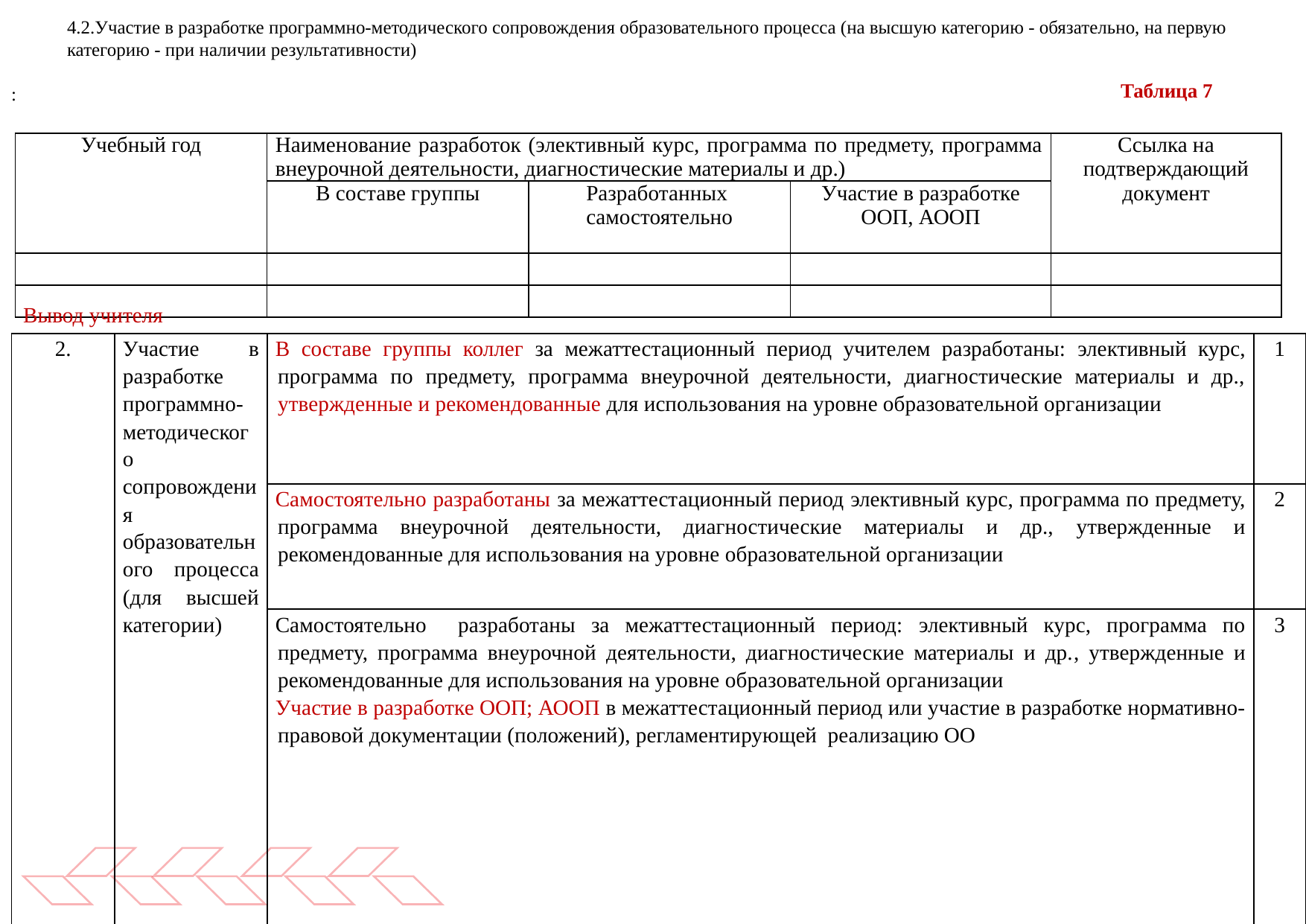

4.2.Участие в разработке программно-методического сопровождения образовательного процесса (на высшую категорию - обязательно, на первую категорию - при наличии результативности)

:
Таблица 7
| Учебный год | Наименование разработок (элективный курс, программа по предмету, программа внеурочной деятельности, диагностические материалы и др.) |  |  | Ссылка на подтверждающий документ |
| --- | --- | --- | --- | --- |
|  | В составе группы | Разработанных самостоятельно | Участие в разработке ООП, АООП |  |
|  |  |  |  |  |
|  |  |  |  |  |
Вывод учителя
| 2. | Участие в разработке программно-методического сопровождения образовательного процесса (для высшей категории) | В составе группы коллег за межаттестационный период учителем разработаны: элективный курс, программа по предмету, программа внеурочной деятельности, диагностические материалы и др., утвержденные и рекомендованные для использования на уровне образовательной организации | 1 |
| --- | --- | --- | --- |
|  |  | Самостоятельно разработаны за межаттестационный период элективный курс, программа по предмету, программа внеурочной деятельности, диагностические материалы и др., утвержденные и рекомендованные для использования на уровне образовательной организации | 2 |
|  |  | Самостоятельно разработаны за межаттестационный период: элективный курс, программа по предмету, программа внеурочной деятельности, диагностические материалы и др., утвержденные и рекомендованные для использования на уровне образовательной организации Участие в разработке ООП; АООП в межаттестационный период или участие в разработке нормативно-правовой документации (положений), регламентирующей реализацию ОО | 3 |